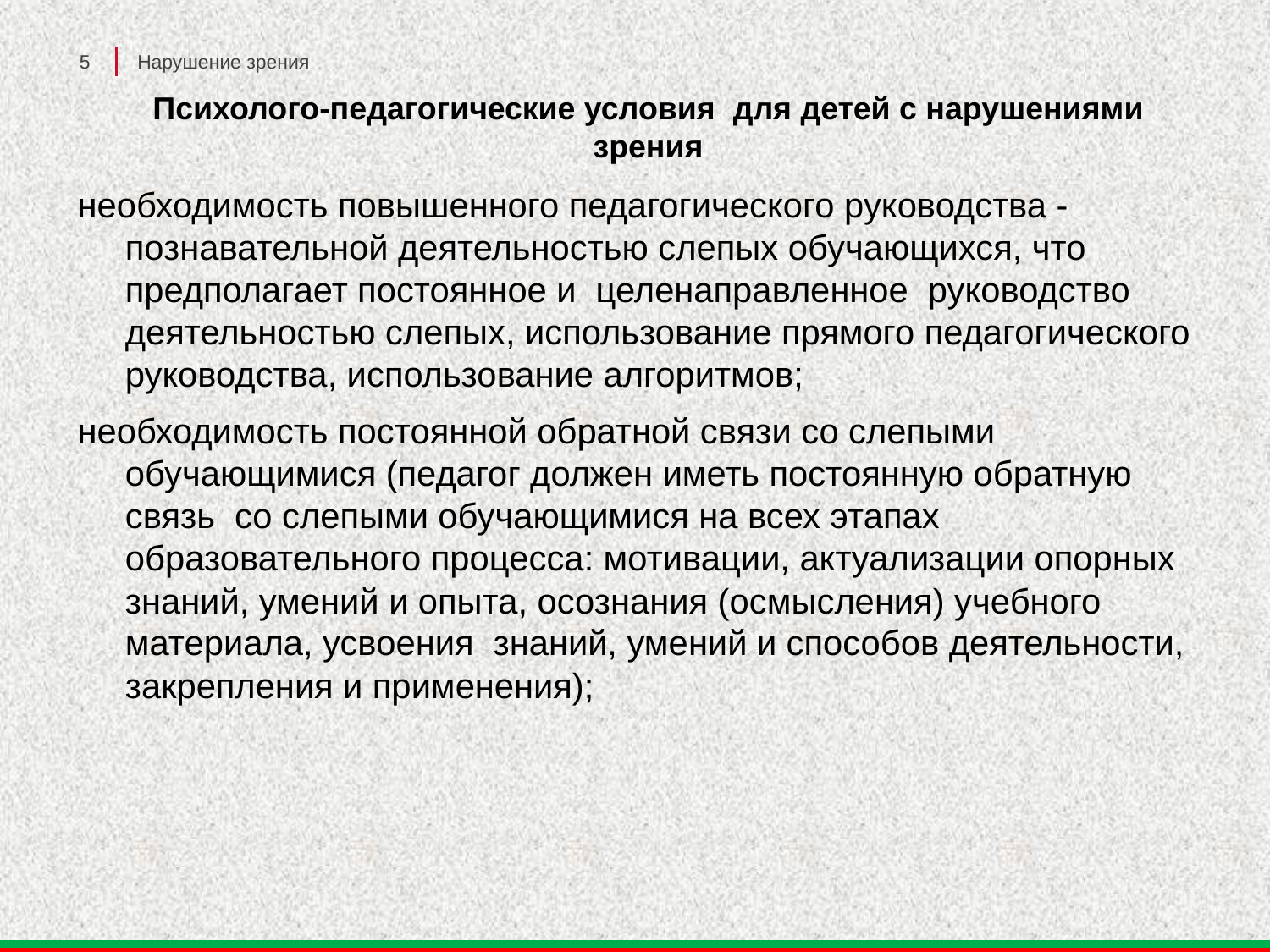

5
Нарушение зрения
# Психолого-педагогические условия  для детей с нарушениями зрения
необходимость повышенного педагогического руководства -познавательной деятельностью слепых обучающихся, что предполагает постоянное и  целенаправленное  руководство деятельностью слепых, использование прямого педагогического руководства, использование алгоритмов;
необходимость постоянной обратной связи со слепыми обучающимися (педагог должен иметь постоянную обратную связь  со слепыми обучающимися на всех этапах образовательного процесса: мотивации, актуализации опорных знаний, умений и опыта, осознания (осмысления) учебного материала, усвоения  знаний, умений и способов деятельности, закрепления и применения);